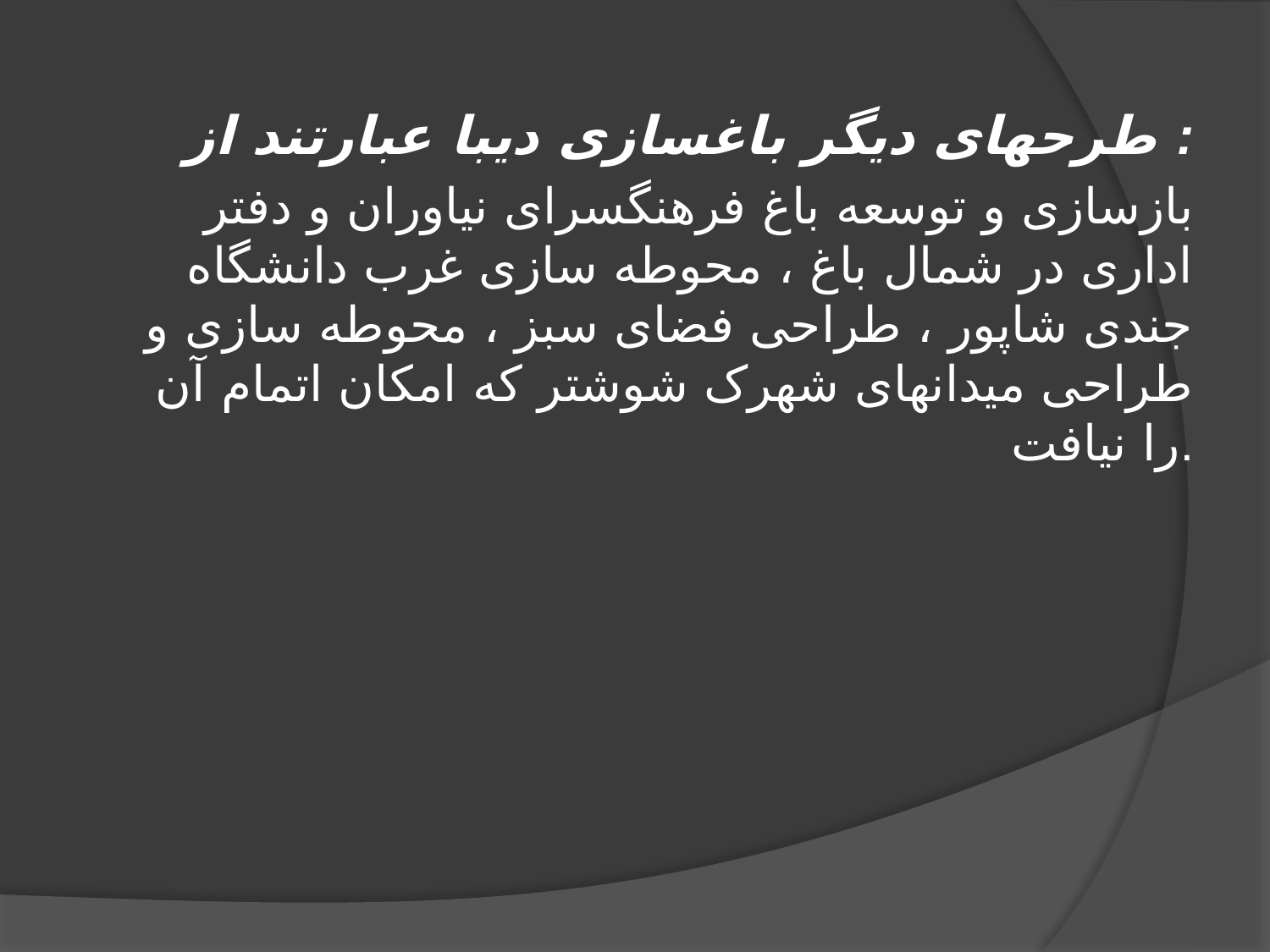

طرحهای دیگر باغسازی دیبا عبارتند از :
بازسازی و توسعه باغ فرهنگسرای نیاوران و دفتر اداری در شمال باغ ، محوطه سازی غرب دانشگاه جندی شاپور ، طراحی فضای سبز ، محوطه سازی و طراحی میدانهای شهرک شوشتر که امکان اتمام آن را نیافت.